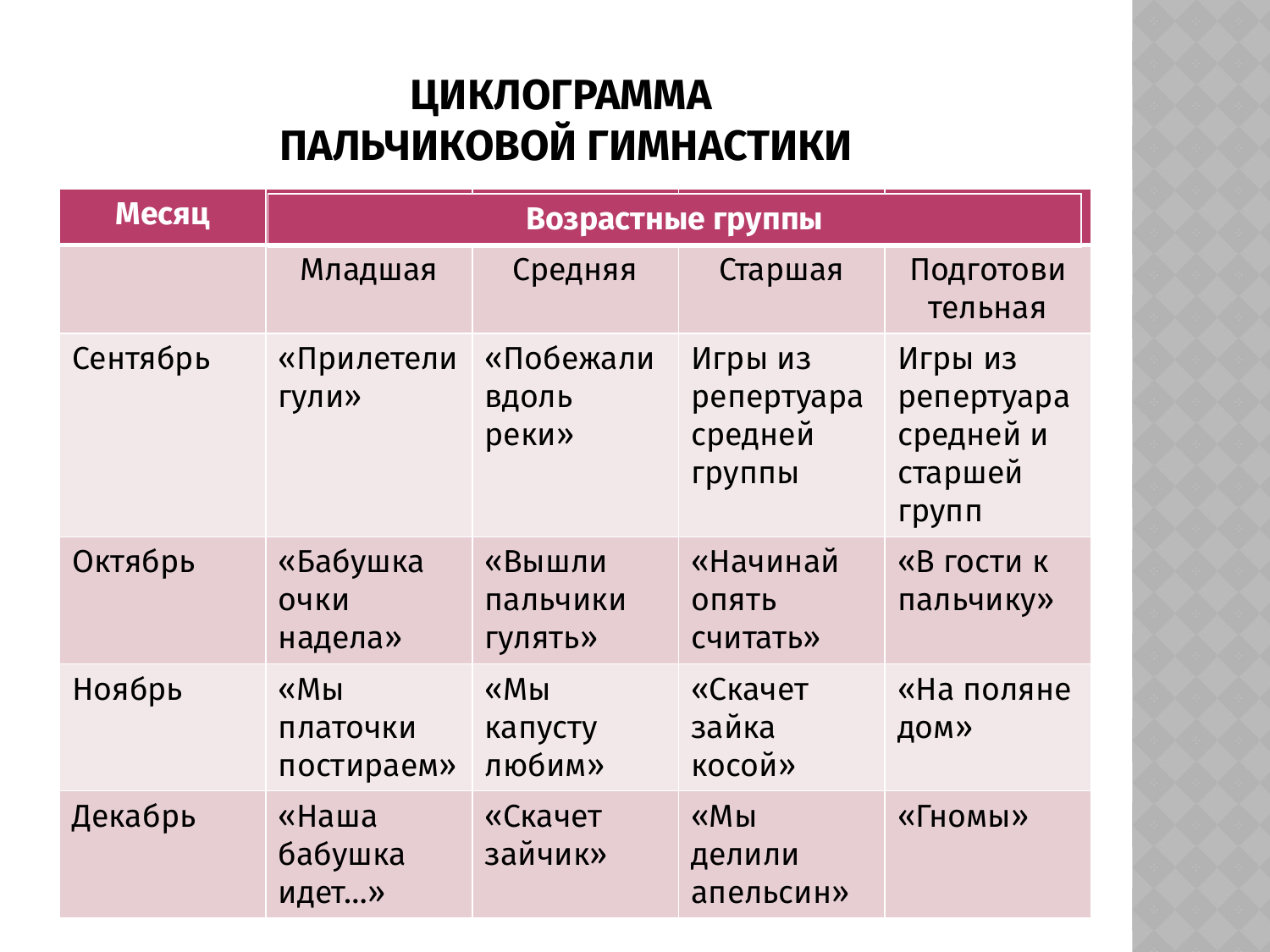

# Циклограмма пальчиковой гимнастики
| Месяц |  |  |  |  |
| --- | --- | --- | --- | --- |
|  | Младшая | Средняя | Старшая | Подготови тельная |
| Сентябрь | «Прилетели гули» | «Побежали вдоль реки» | Игры из репертуара средней группы | Игры из репертуара средней и старшей групп |
| Октябрь | «Бабушка очки надела» | «Вышли пальчики гулять» | «Начинай опять считать» | «В гости к пальчику» |
| Ноябрь | «Мы платочки постираем» | «Мы капусту любим» | «Скачет зайка косой» | «На поляне дом» |
| Декабрь | «Наша бабушка идет…» | «Скачет зайчик» | «Мы делили апельсин» | «Гномы» |
| Возрастные группы |
| --- |